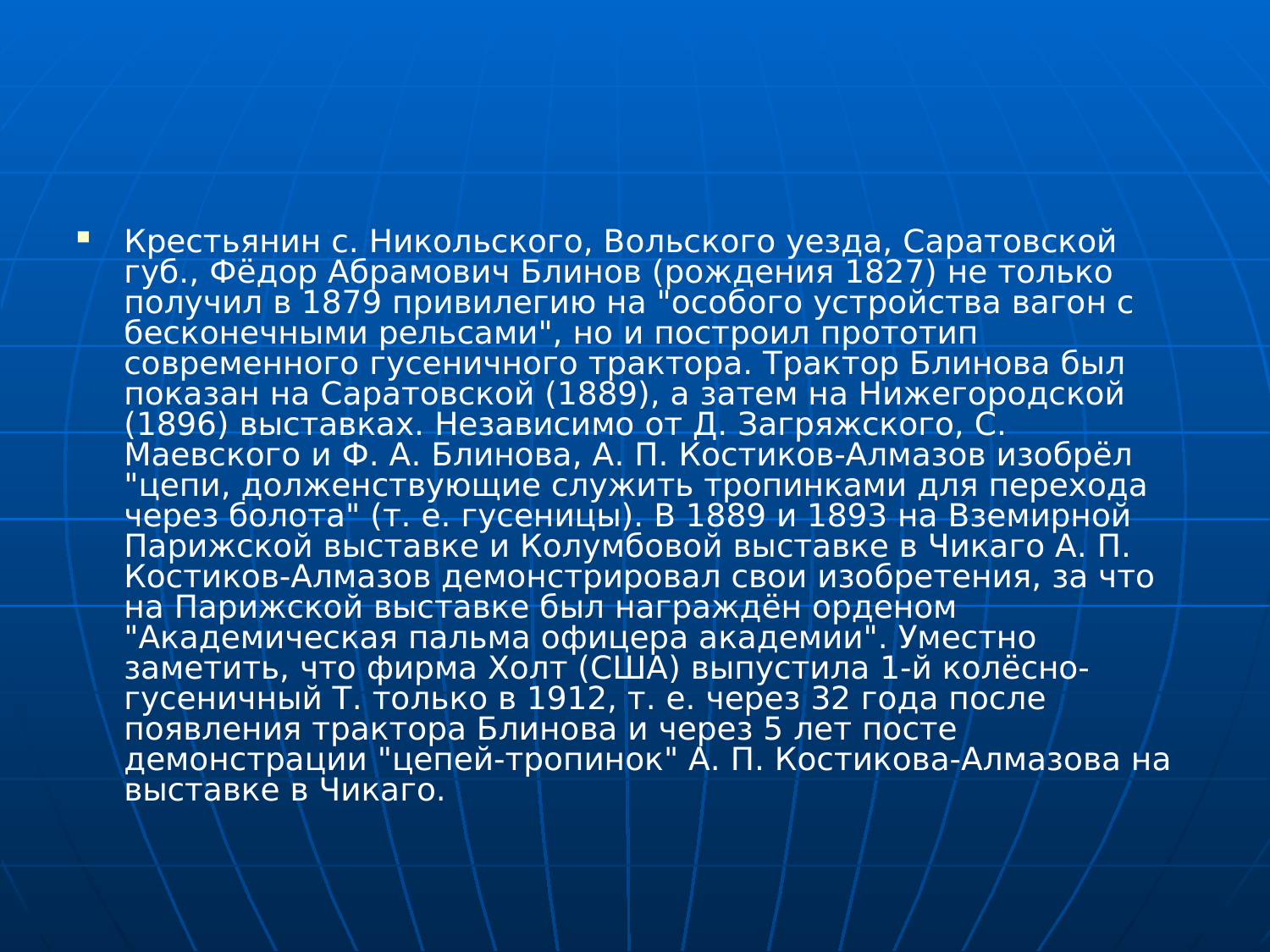

#
Крестьянин с. Никольского, Вольского уезда, Саратовской губ., Фёдор Абрамович Блинов (рождения 1827) не только получил в 1879 привилегию на "особого устройства вагон с бесконечными рельсами", но и построил прототип современного гусеничного трактора. Трактор Блинова был показан на Саратовской (1889), а затем на Нижегородской (1896) выставках. Независимо от Д. Загряжского, С. Маевского и Ф. А. Блинова, А. П. Костиков-Алмазов изобрёл "цепи, долженствующие служить тропинками для перехода через болота" (т. е. гусеницы). В 1889 и 1893 на Вземирной Парижской выставке и Колумбовой выставке в Чикаго А. П. Костиков-Алмазов демонстрировал свои изобретения, за что на Парижской выставке был награждён орденом "Академическая пальма офицера академии". Уместно заметить, что фирма Холт (США) выпустила 1-й колёсно-гусеничный Т. только в 1912, т. е. через 32 года после появления трактора Блинова и через 5 лет посте демонстрации "цепей-тропинок" А. П. Костикова-Алмазова на выставке в Чикаго.